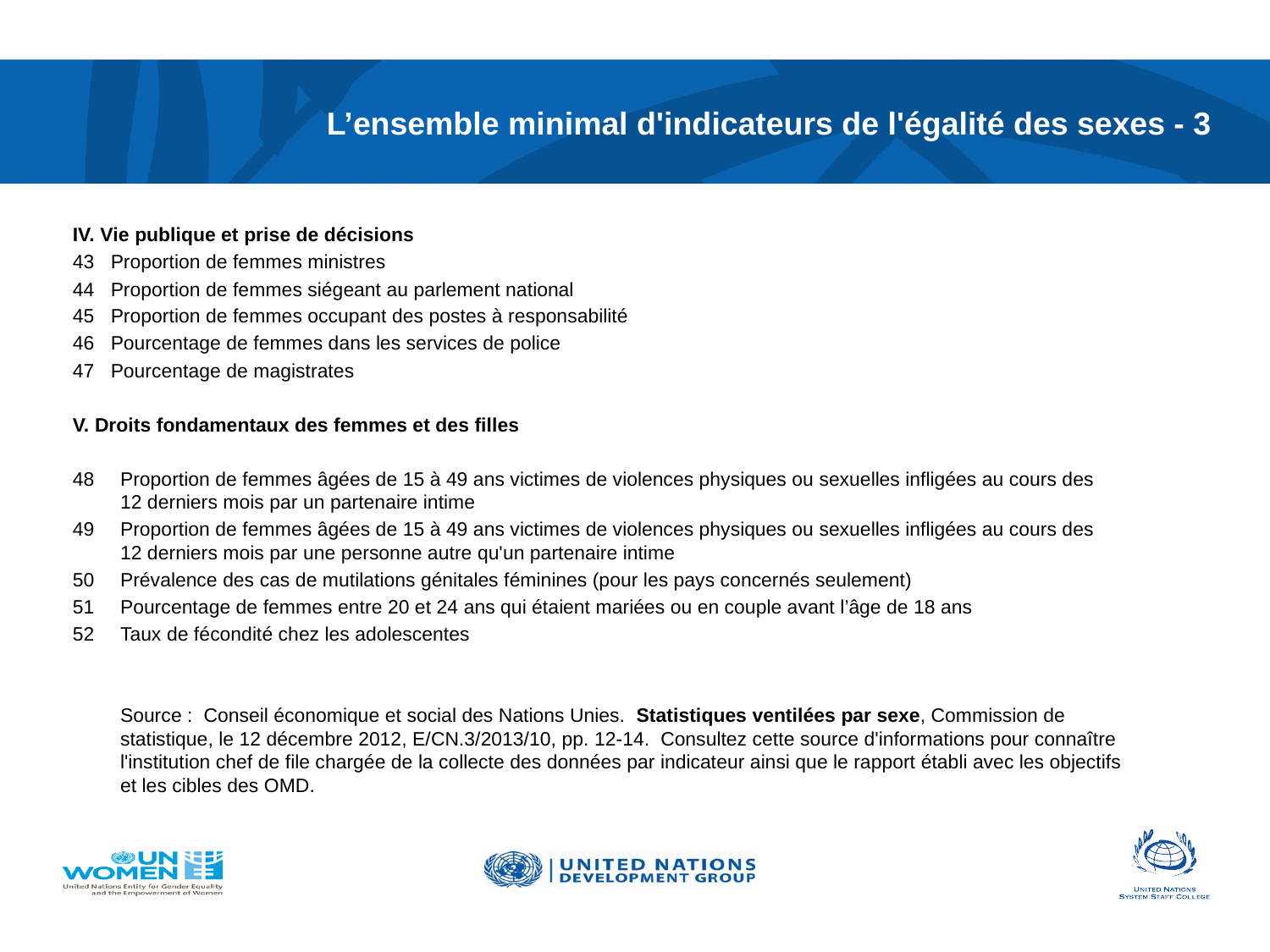

# L’ensemble minimal d'indicateurs de l'égalité des sexes - 3
IV. Vie publique et prise de décisions
43   Proportion de femmes ministres
44   Proportion de femmes siégeant au parlement national
45   Proportion de femmes occupant des postes à responsabilité
46   Pourcentage de femmes dans les services de police
47   Pourcentage de magistrates

V. Droits fondamentaux des femmes et des filles

48	Proportion de femmes âgées de 15 à 49 ans victimes de violences physiques ou sexuelles infligées au cours des 12 derniers mois par un partenaire intime
49	Proportion de femmes âgées de 15 à 49 ans victimes de violences physiques ou sexuelles infligées au cours des 12 derniers mois par une personne autre qu'un partenaire intime
Prévalence des cas de mutilations génitales féminines (pour les pays concernés seulement)
Pourcentage de femmes entre 20 et 24 ans qui étaient mariées ou en couple avant l’âge de 18 ans
Taux de fécondité chez les adolescentes

	Source :  Conseil économique et social des Nations Unies.  Statistiques ventilées par sexe, Commission de statistique, le 12 décembre 2012, E/CN.3/2013/10, pp. 12-14.  Consultez cette source d'informations pour connaître l'institution chef de file chargée de la collecte des données par indicateur ainsi que le rapport établi avec les objectifs et les cibles des OMD.